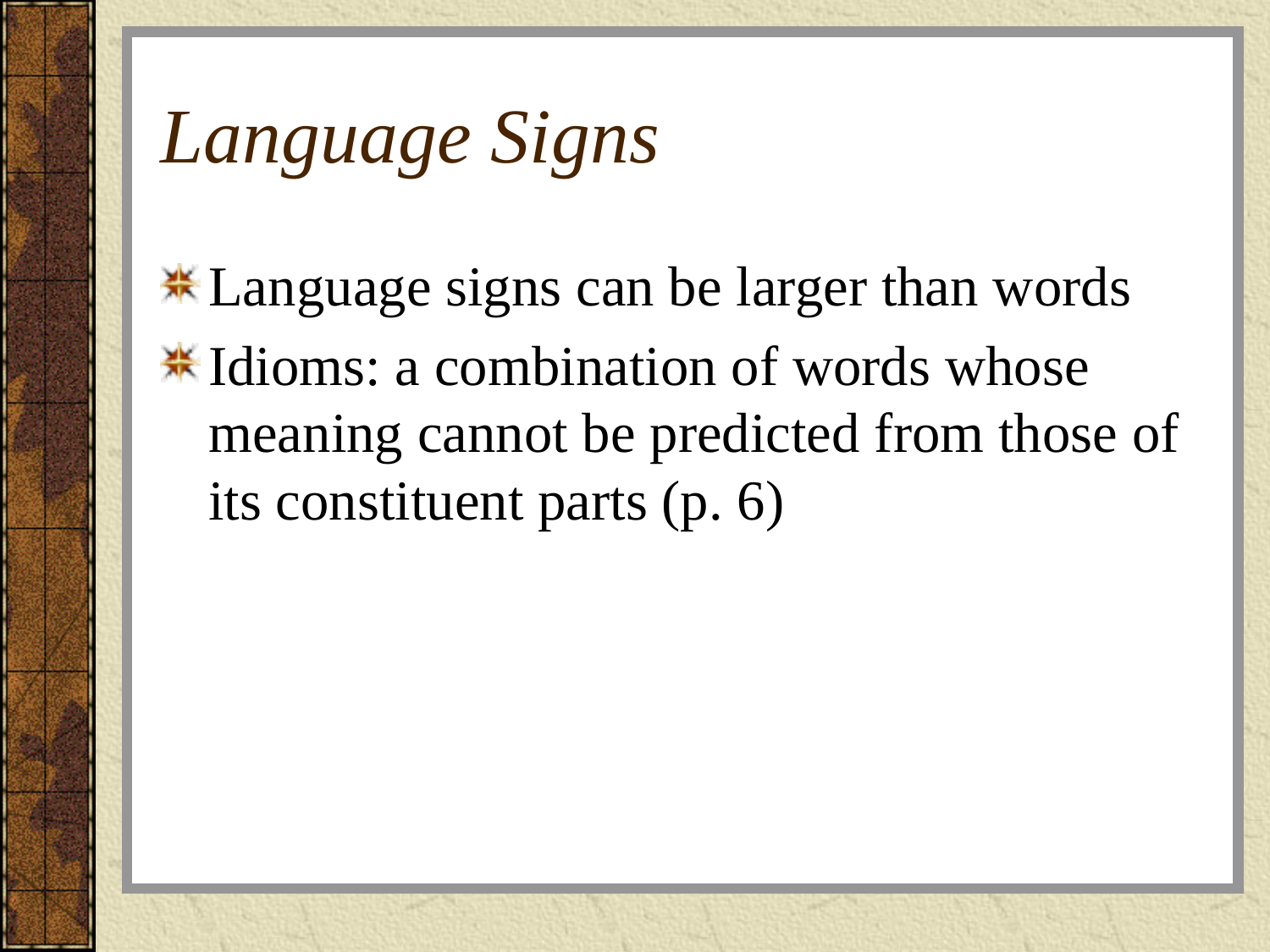

# Language Signs
Language signs can be larger than words
Idioms: a combination of words whose meaning cannot be predicted from those of its constituent parts (p. 6)